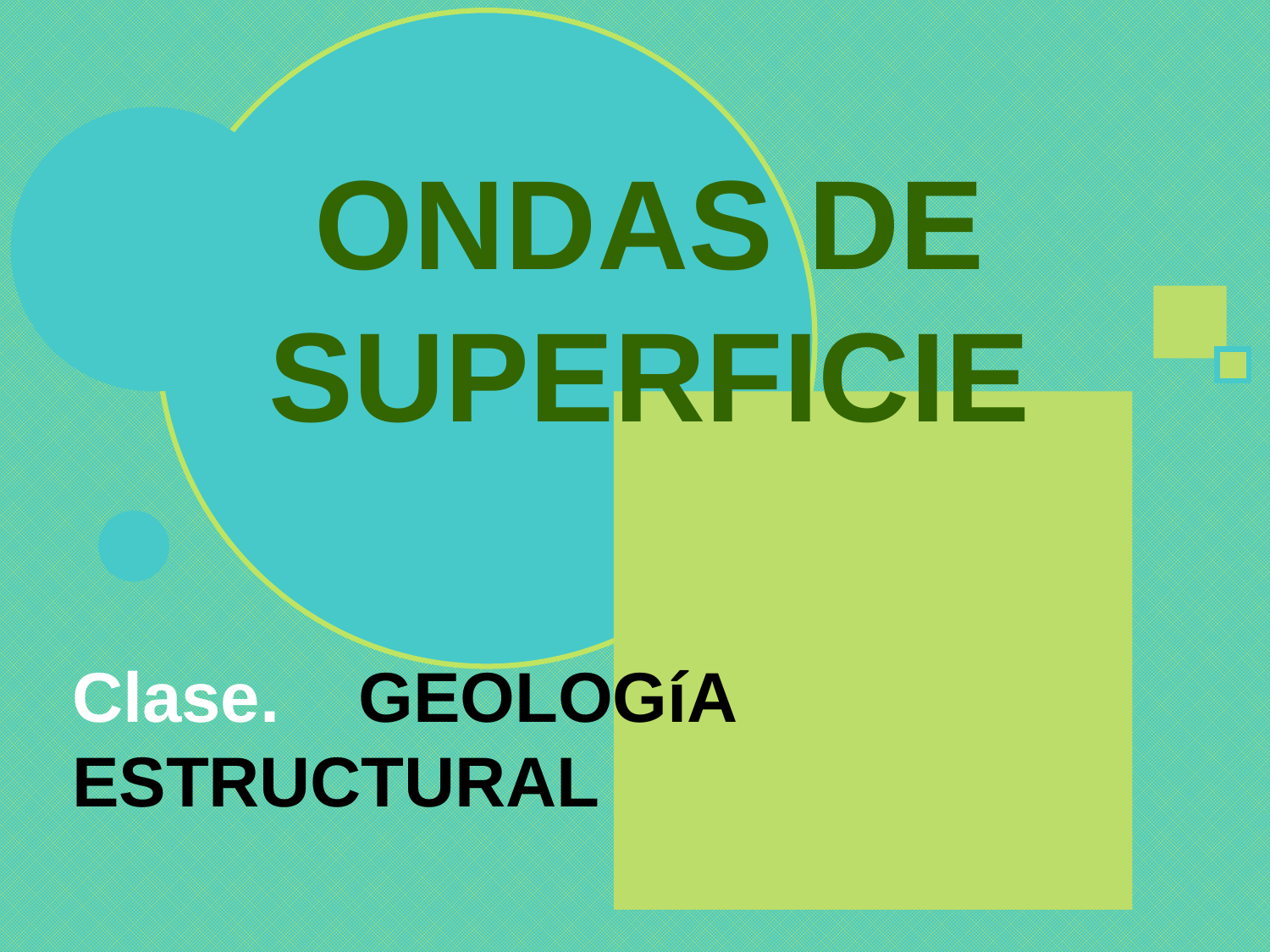

# ONDAS DE SUPERFICIE
Clase.    GEOLOGíA ESTRUCTURAL